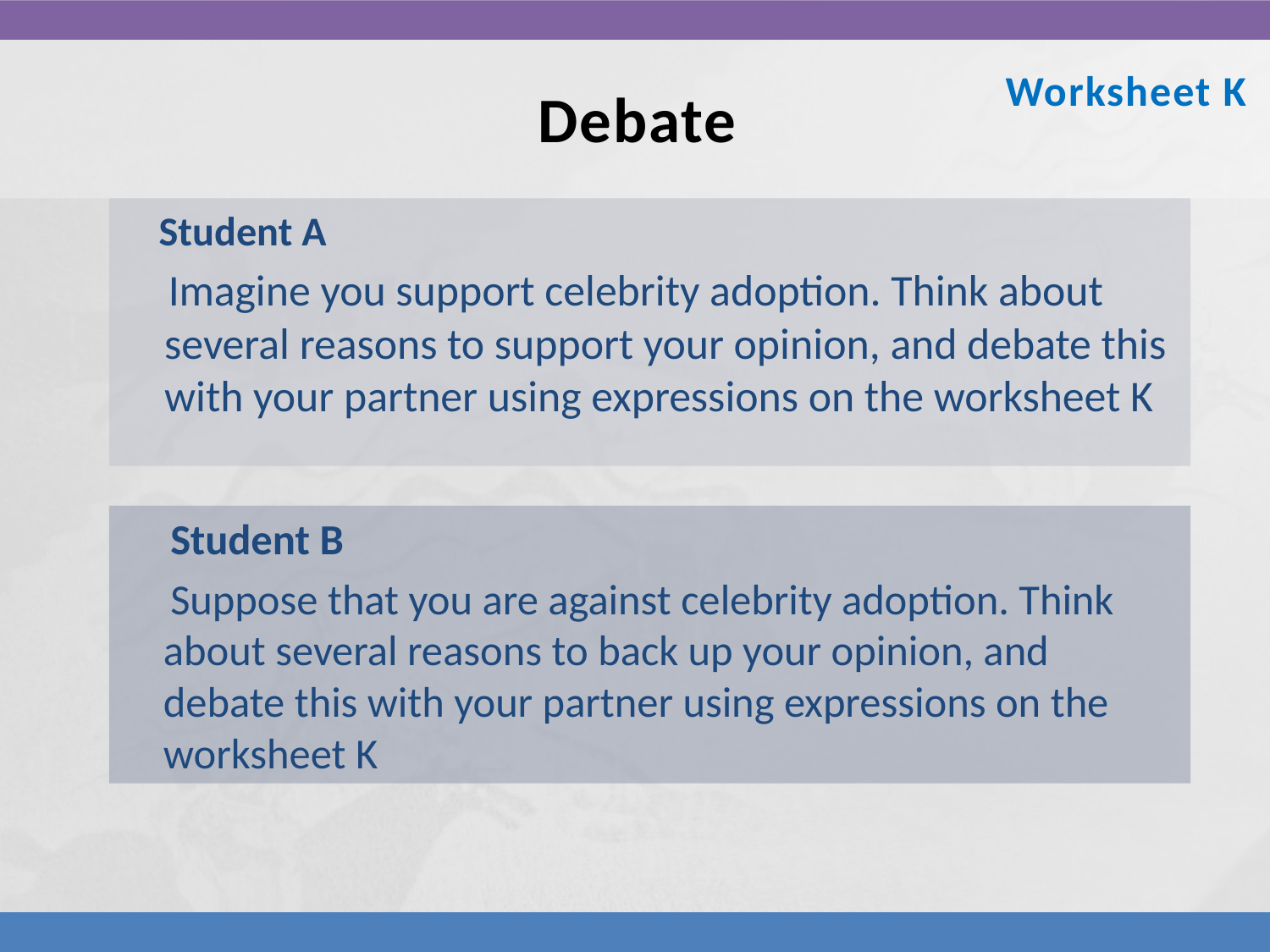

Worksheet K
# Debate
    Student A
     Imagine you support celebrity adoption. Think about several reasons to support your opinion, and debate this with your partner using expressions on the worksheet K
     Student B
     Suppose that you are against celebrity adoption. Think about several reasons to back up your opinion, and debate this with your partner using expressions on the worksheet K